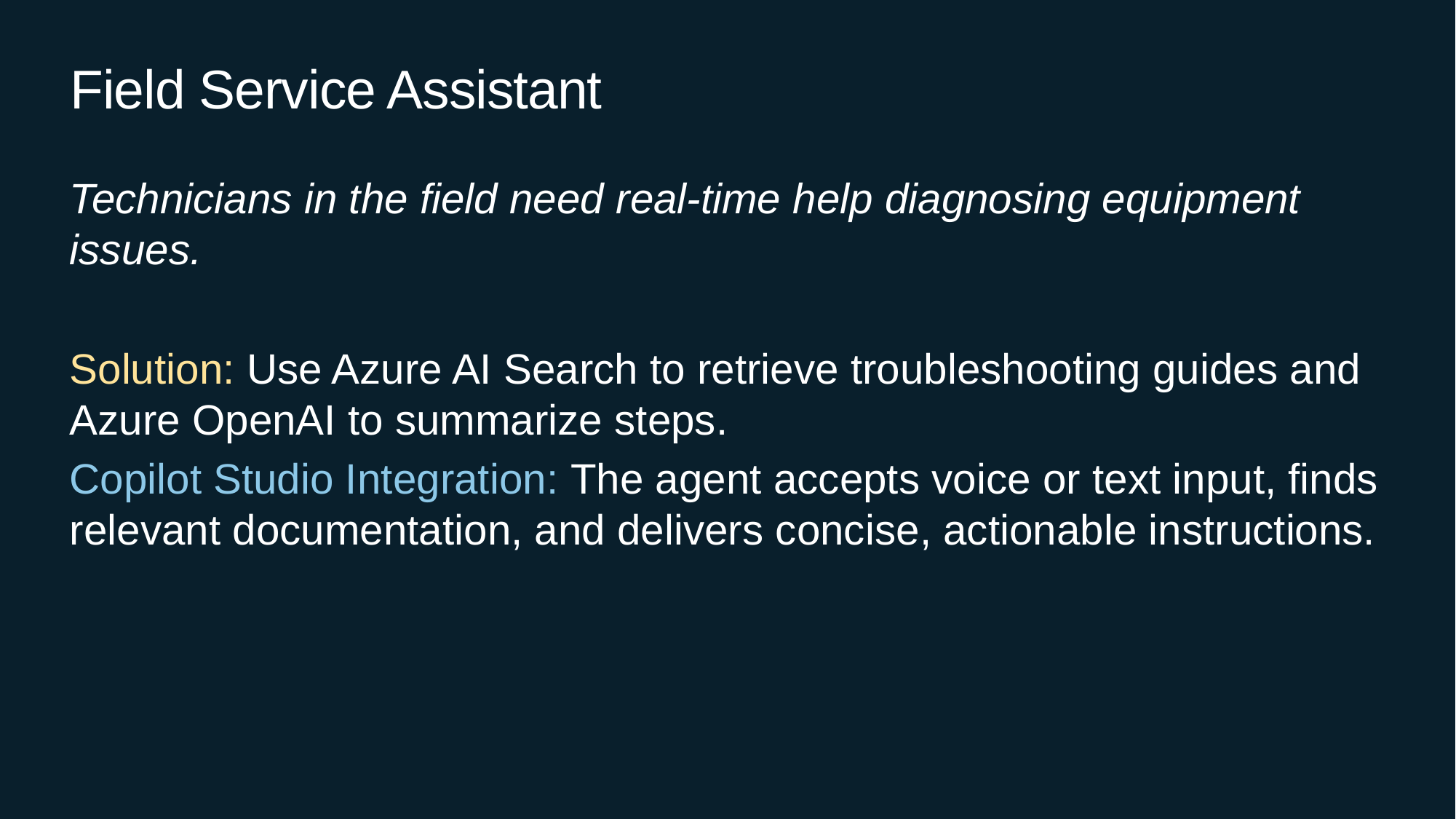

# Field Service Assistant
Technicians in the field need real-time help diagnosing equipment issues.

Solution: Use Azure AI Search to retrieve troubleshooting guides and Azure OpenAI to summarize steps.
Copilot Studio Integration: The agent accepts voice or text input, finds relevant documentation, and delivers concise, actionable instructions.